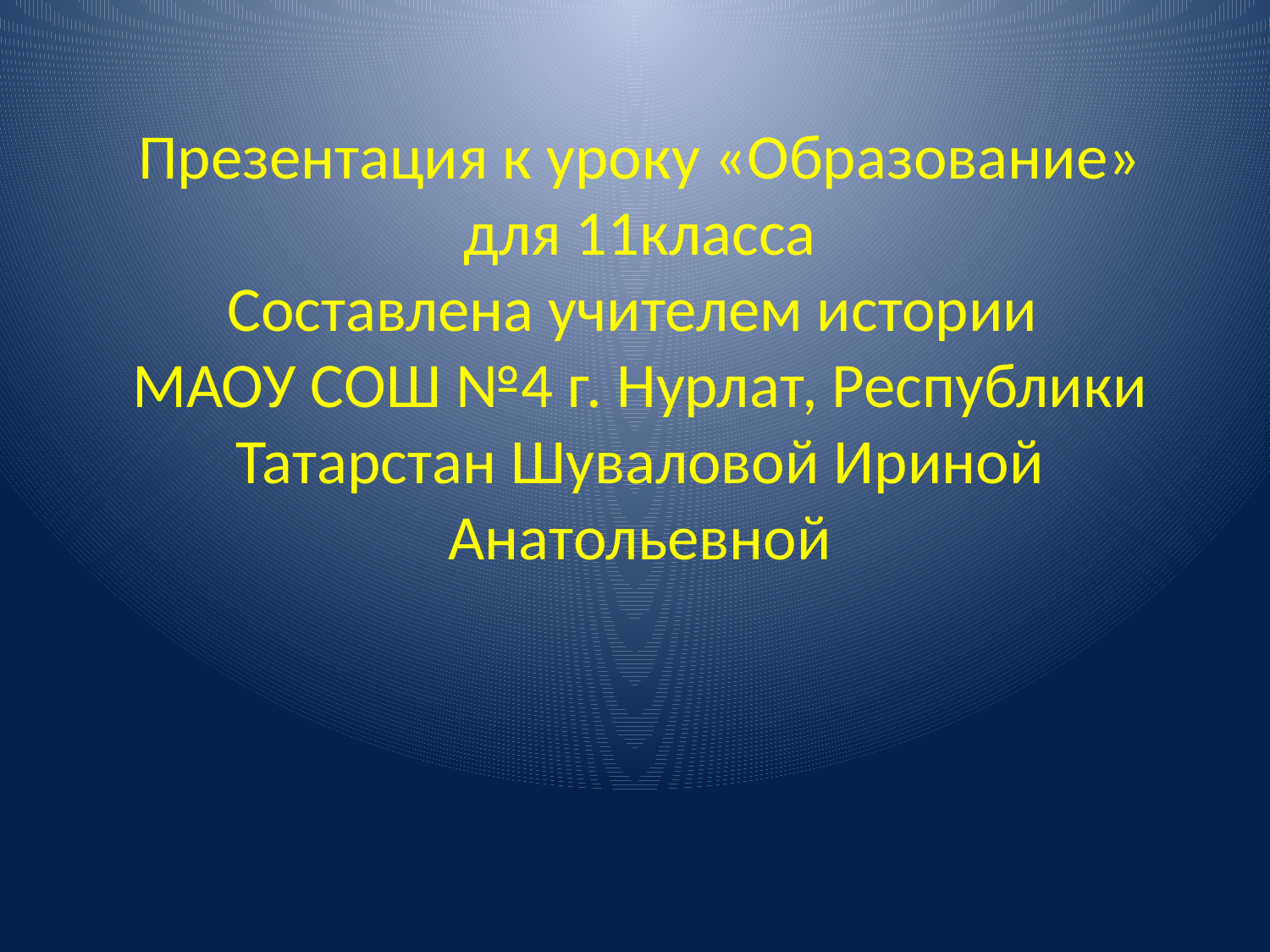

#
Презентация к уроку «Образование»
 для 11класса
Составлена учителем истории
МАОУ СОШ №4 г. Нурлат, Республики Татарстан Шуваловой Ириной Анатольевной